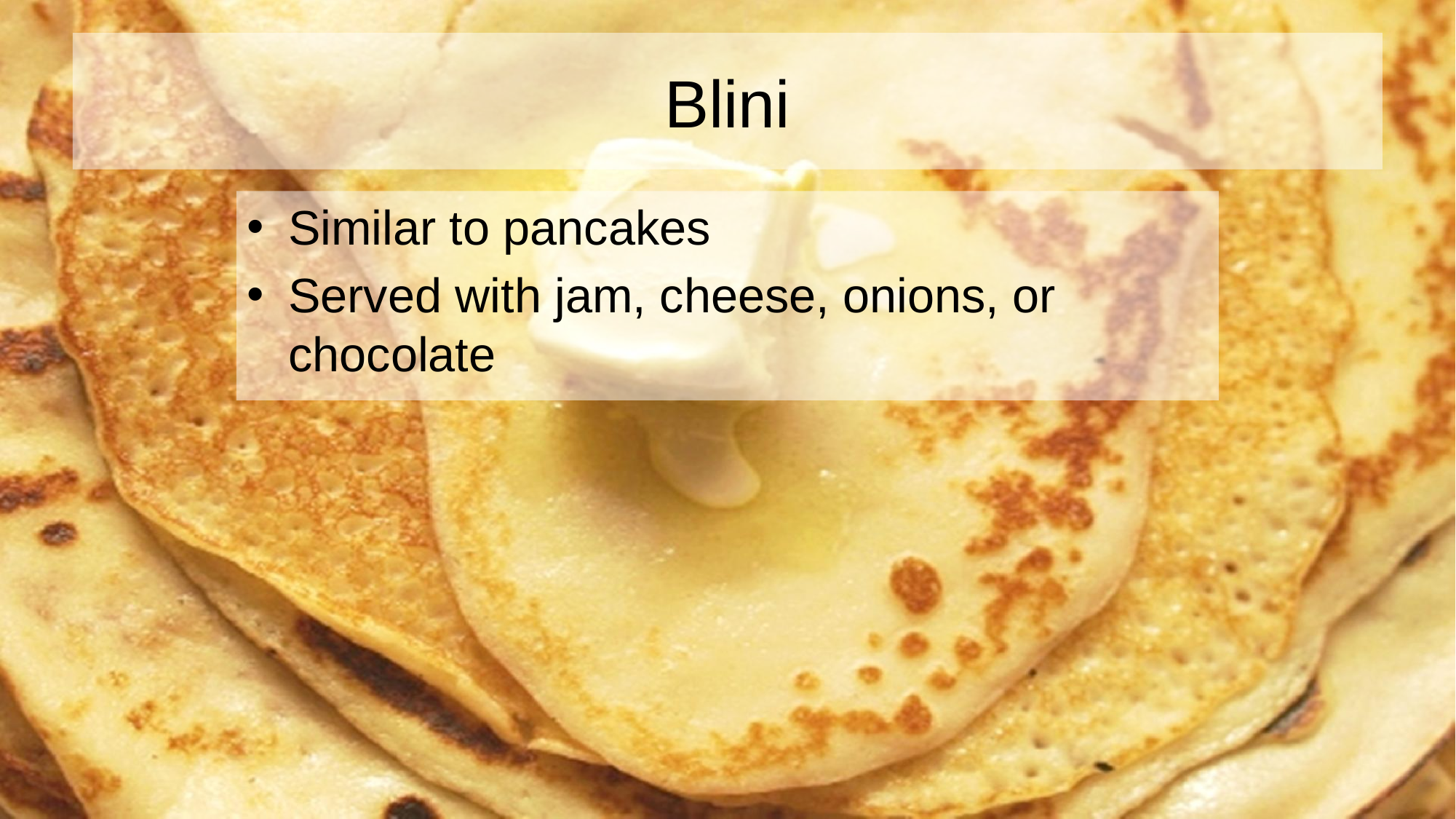

# Blini
Similar to pancakes
Served with jam, cheese, onions, or chocolate